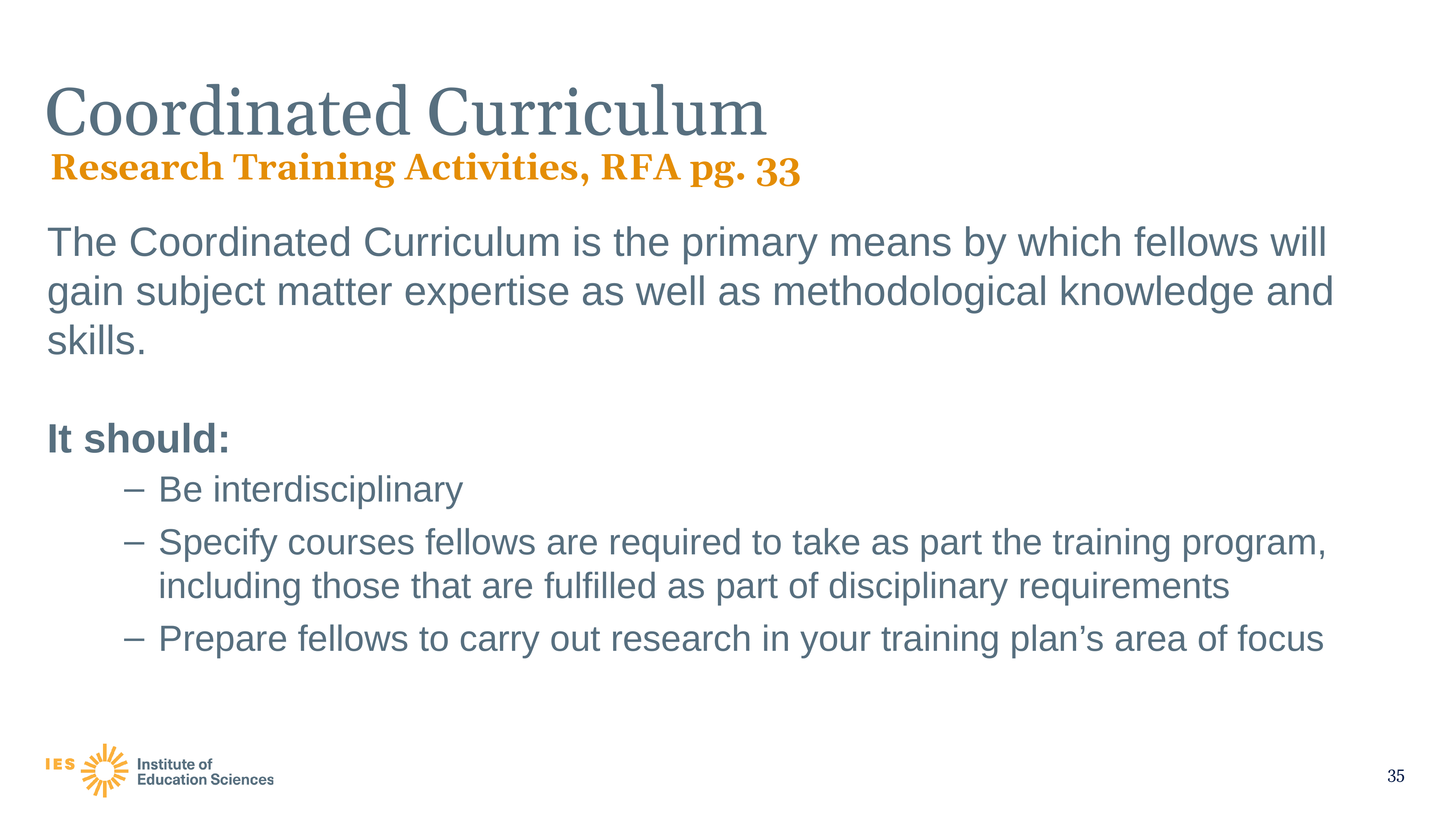

# Coordinated Curriculum
Research Training Activities, RFA pg. 33
The Coordinated Curriculum is the primary means by which fellows will gain subject matter expertise as well as methodological knowledge and skills.

It should:
Be interdisciplinary
Specify courses fellows are required to take as part the training program, including those that are fulfilled as part of disciplinary requirements
Prepare fellows to carry out research in your training plan’s area of focus

35